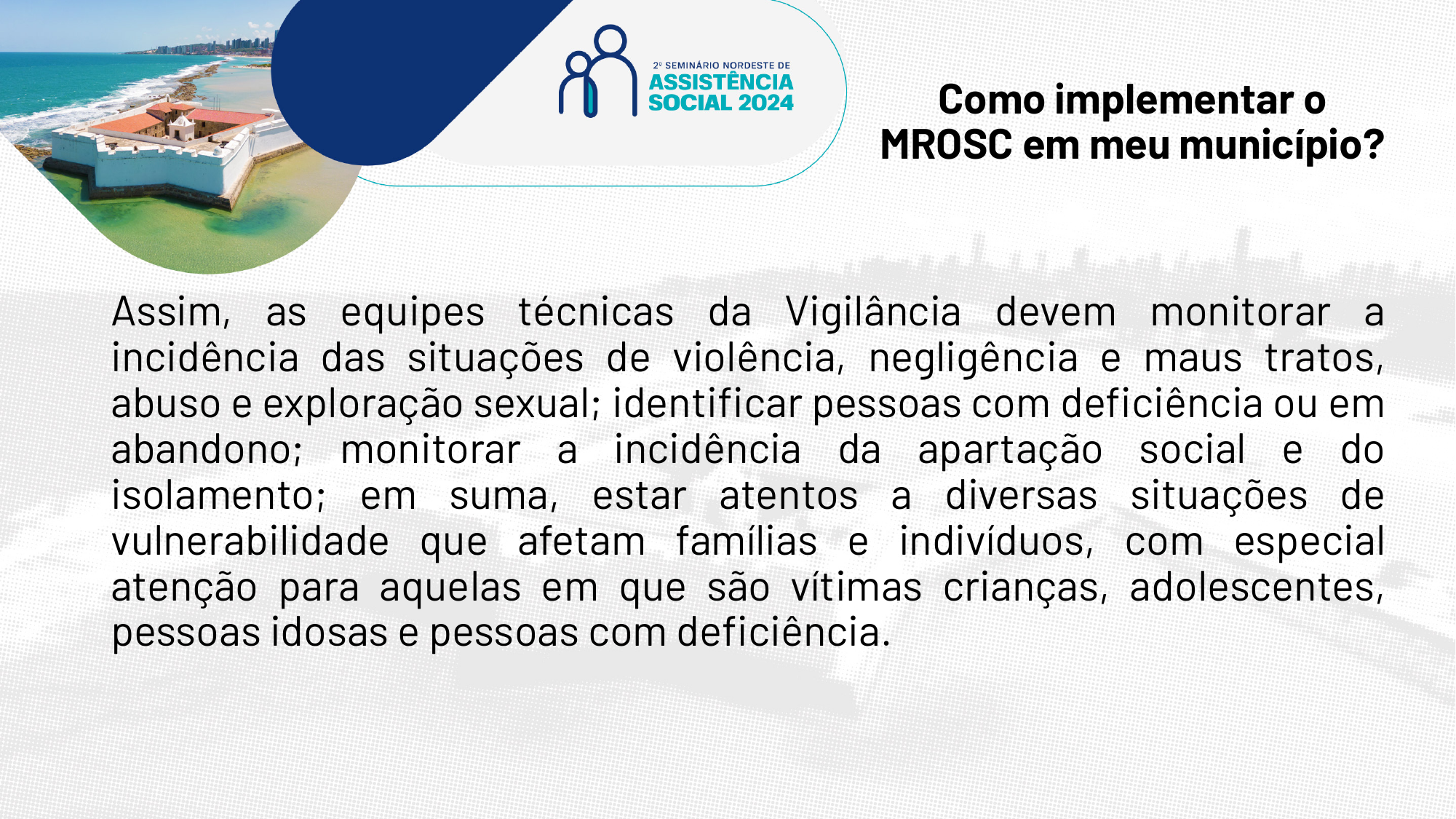

# Como implementar o MROSC em meu município?
Assim, as equipes técnicas da Vigilância devem monitorar a incidência das situações de violência, negligência e maus tratos, abuso e exploração sexual; identificar pessoas com deficiência ou em abandono; monitorar a incidência da apartação social e do isolamento; em suma, estar atentos a diversas situações de vulnerabilidade que afetam famílias e indivíduos, com especial atenção para aquelas em que são vítimas crianças, adolescentes, pessoas idosas e pessoas com deficiência.